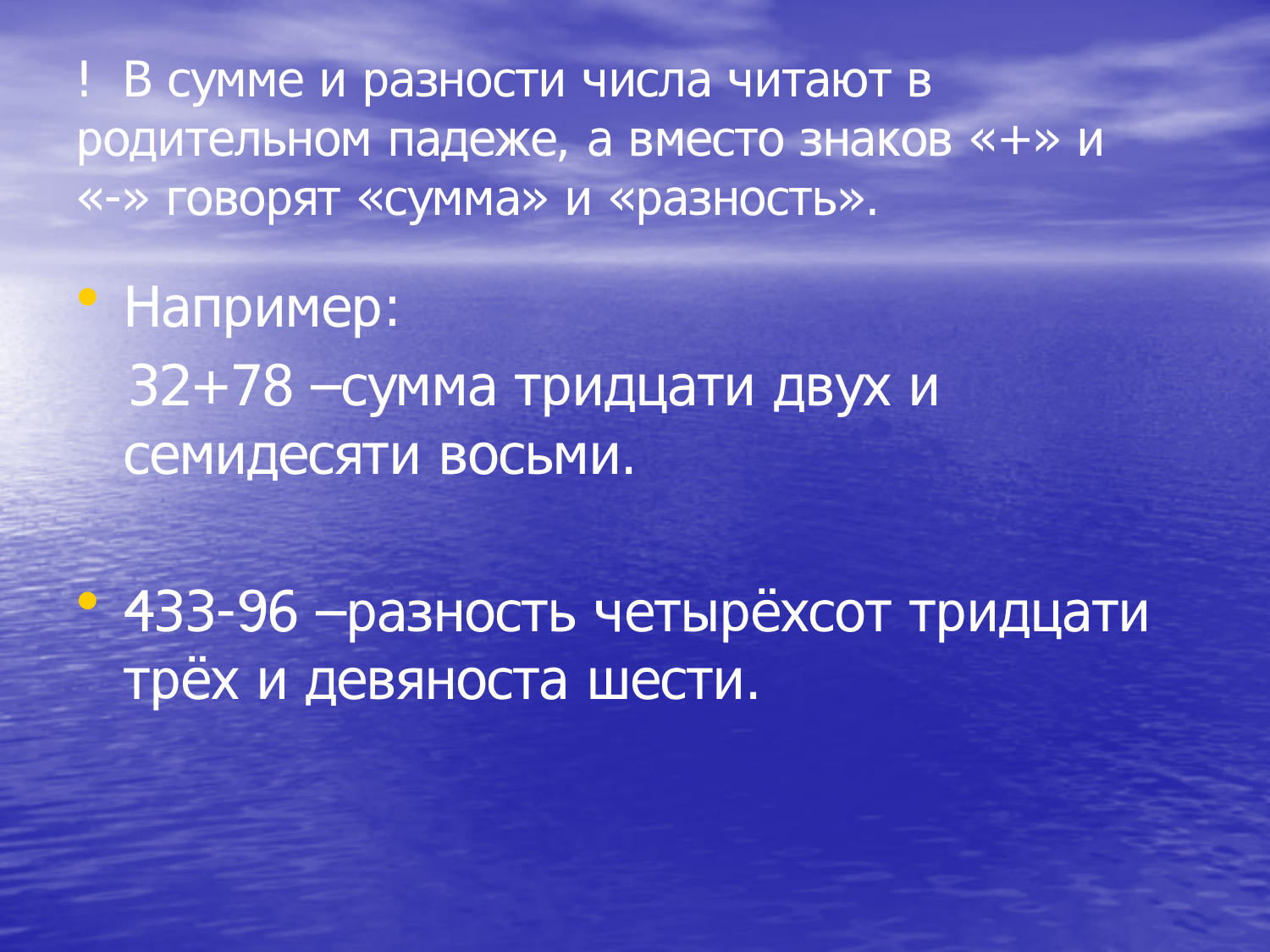

# !  В сумме и разности числа читают в родительном падеже, а вместо знаков «+» и «-» говорят «сумма» и «разность».
Например:
   32+78 –сумма тридцати двух и семидесяти восьми.

433-96 –разность четырёхсот тридцати трёх и девяноста шести.